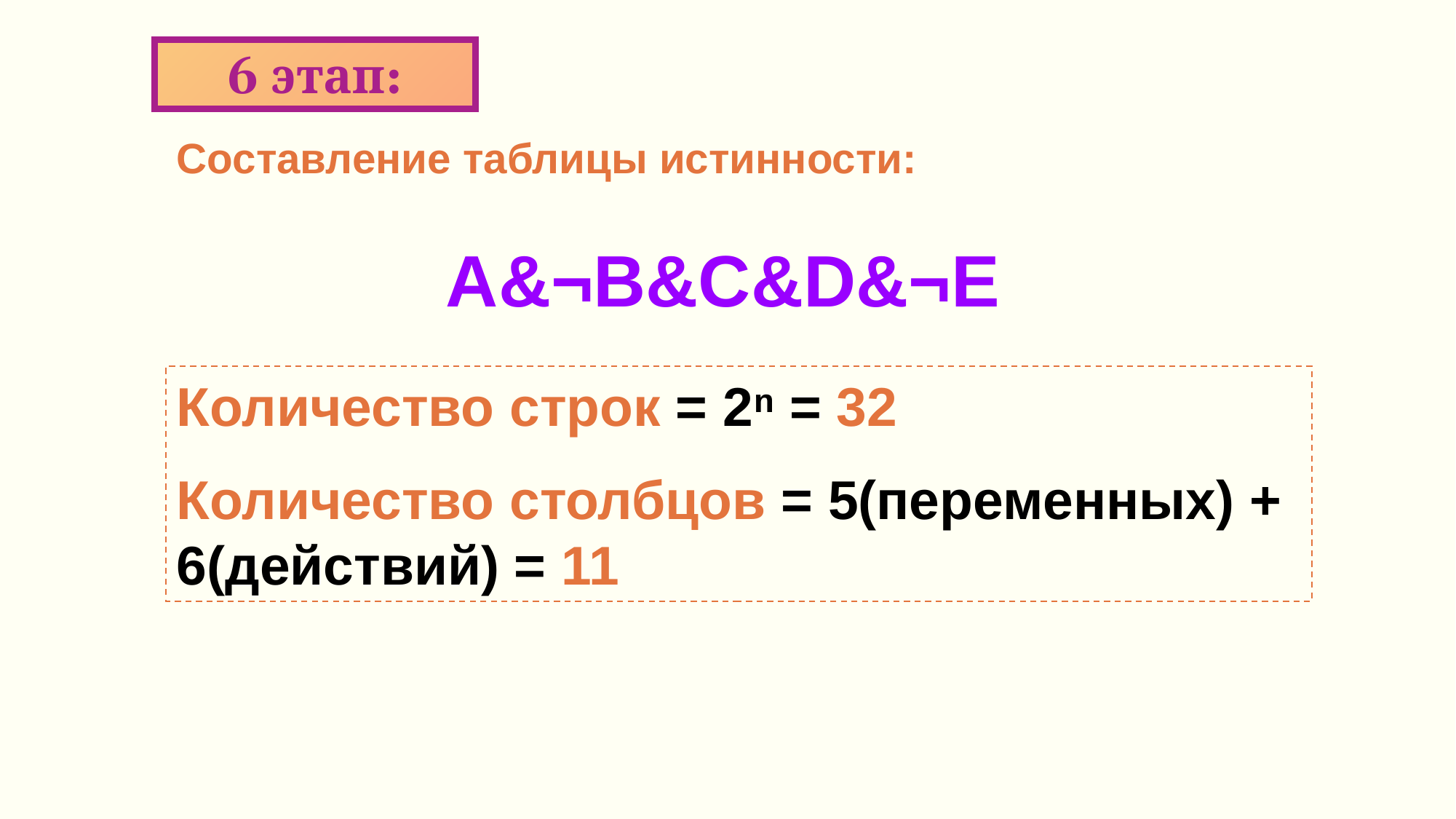

6 этап:
Составление таблицы истинности:
A&¬B&C&D&¬Е
Количество строк = 2ⁿ = 32
Количество столбцов = 5(переменных) + 6(действий) = 11